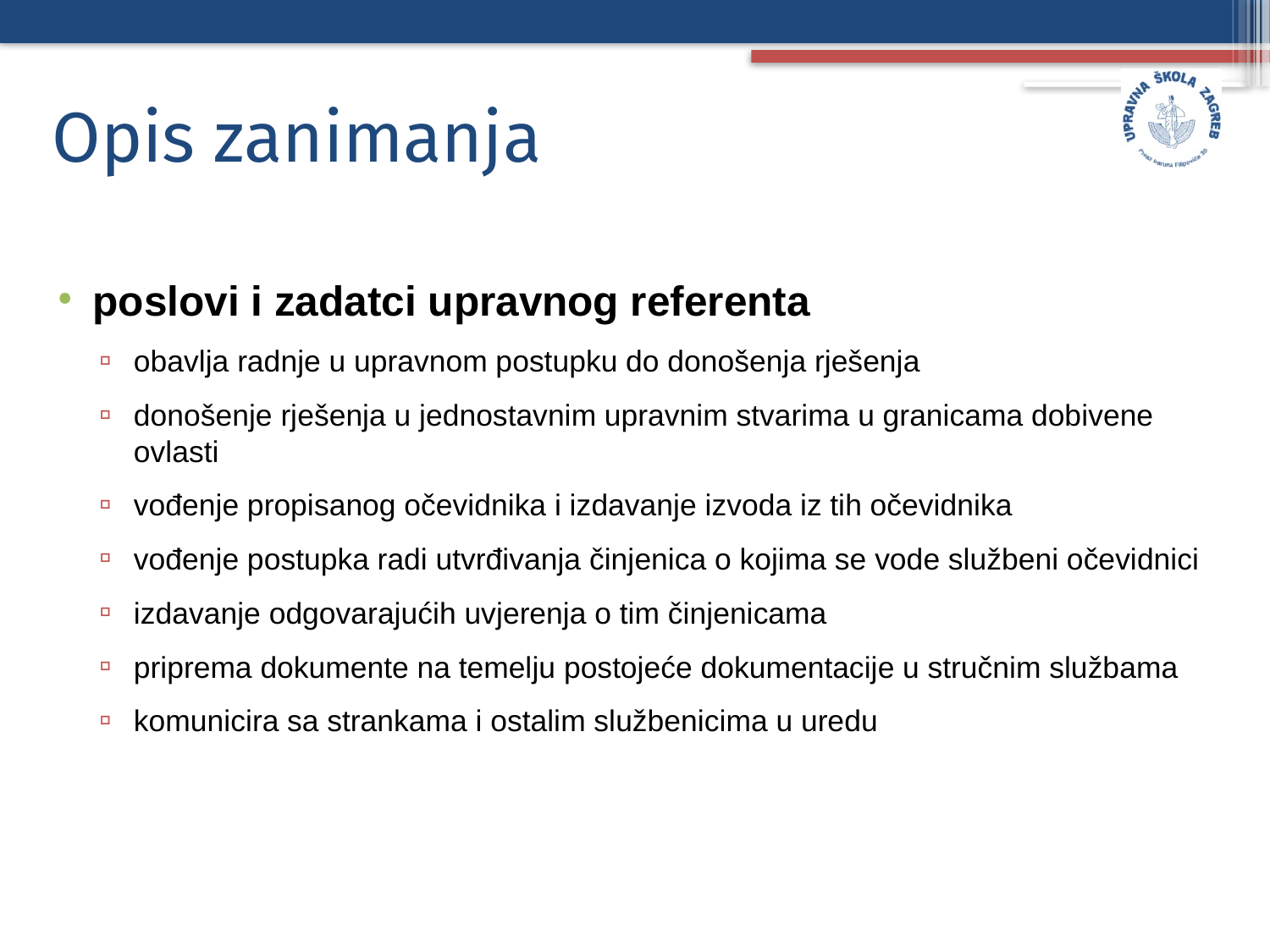

# Opis zanimanja
poslovi i zadatci upravnog referenta
obavlja radnje u upravnom postupku do donošenja rješenja
donošenje rješenja u jednostavnim upravnim stvarima u granicama dobivene ovlasti
vođenje propisanog očevidnika i izdavanje izvoda iz tih očevidnika
vođenje postupka radi utvrđivanja činjenica o kojima se vode službeni očevidnici
izdavanje odgovarajućih uvjerenja o tim činjenicama
priprema dokumente na temelju postojeće dokumentacije u stručnim službama
komunicira sa strankama i ostalim službenicima u uredu